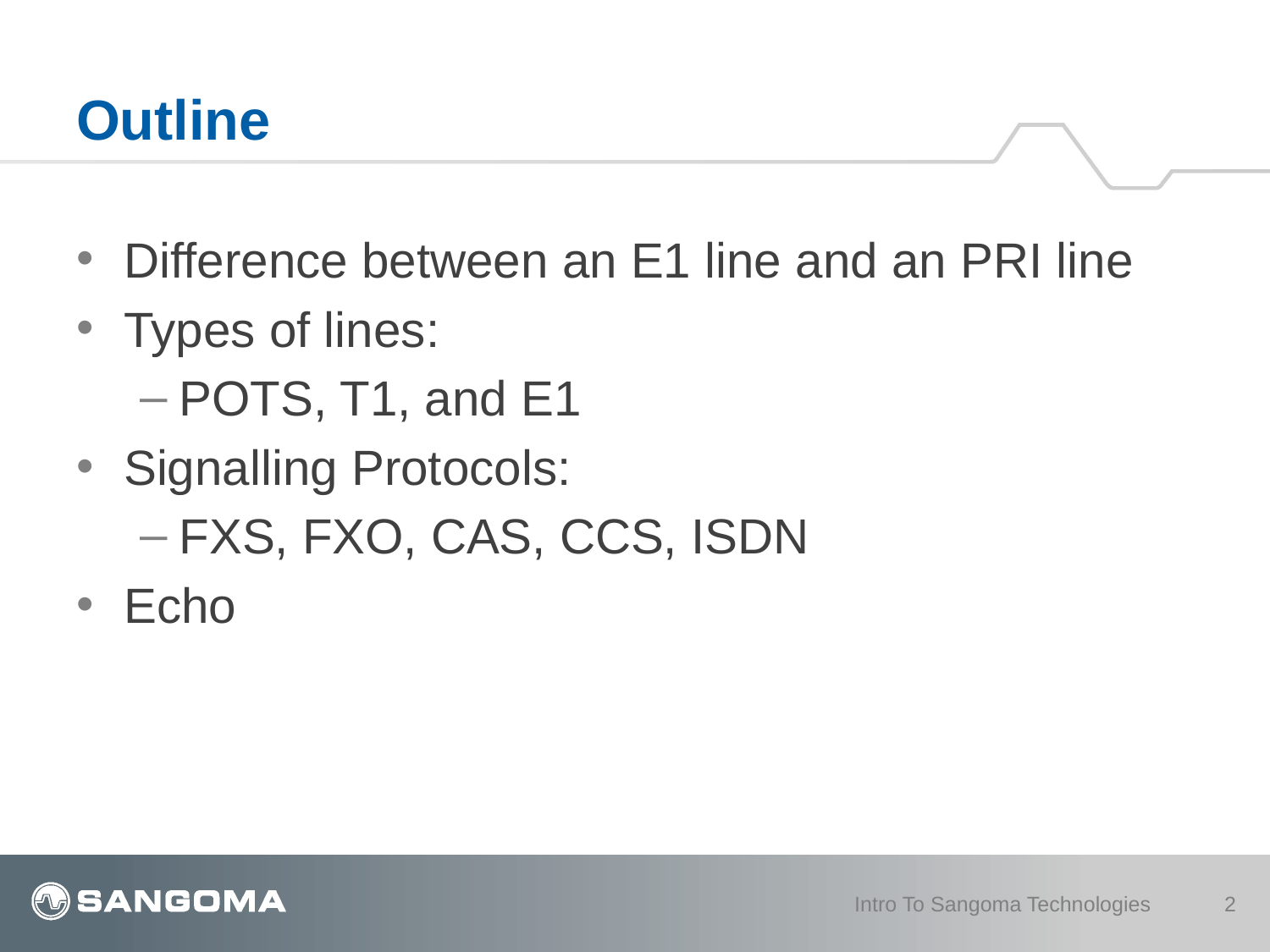

# Outline
Difference between an E1 line and an PRI line
Types of lines:
POTS, T1, and E1
Signalling Protocols:
FXS, FXO, CAS, CCS, ISDN
Echo
Intro To Sangoma Technologies
2